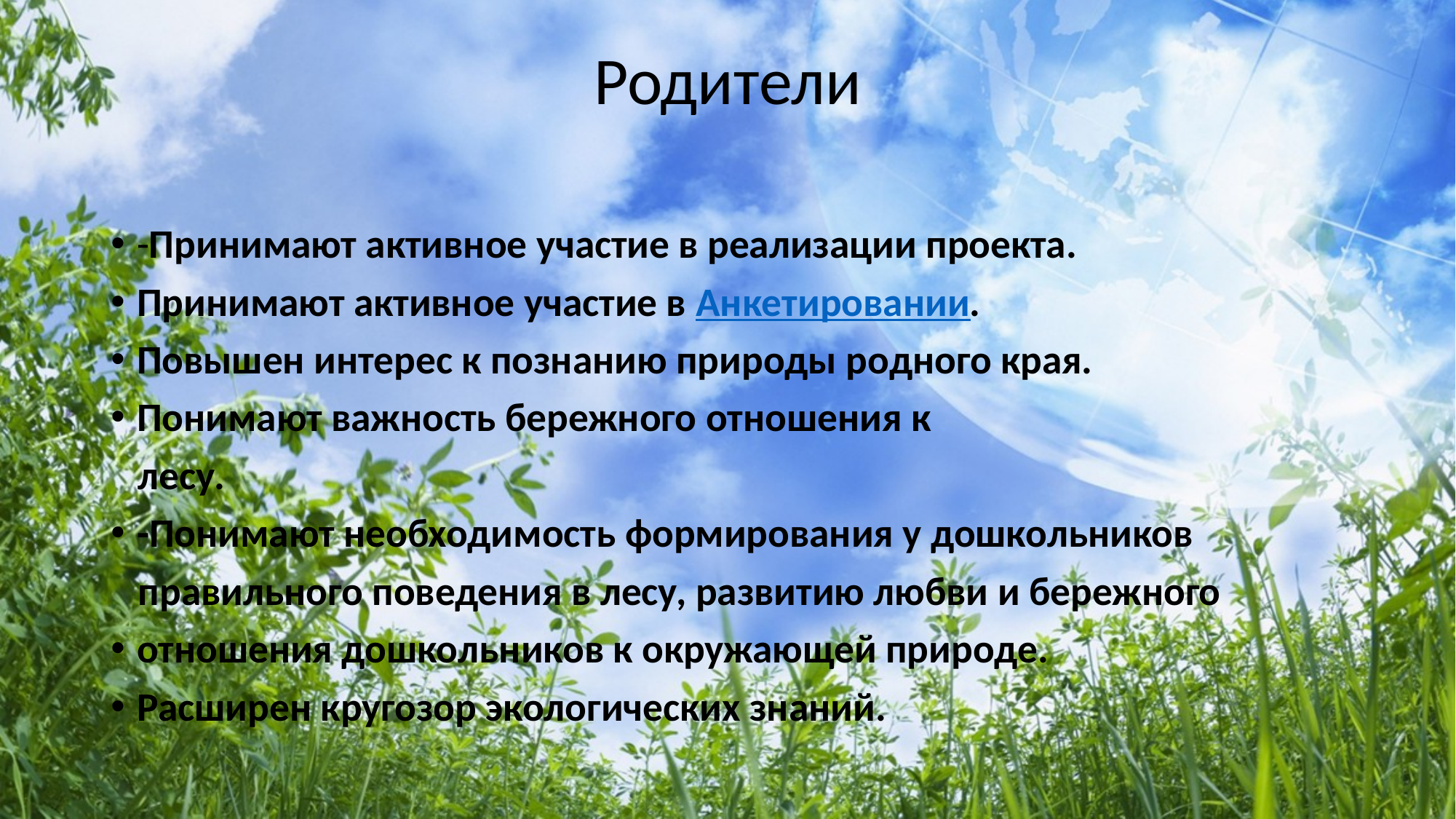

# Родители
-Принимают активное участие в реализации проекта.
Принимают активное участие в Анкетировании.
Повышен интерес к познанию природы родного края.
Понимают важность бережного отношения к
   лесу.
-Понимают необходимость формирования у дошкольников
   правильного поведения в лесу, развитию любви и бережного
отношения дошкольников к окружающей природе.
Расширен кругозор экологических знаний.